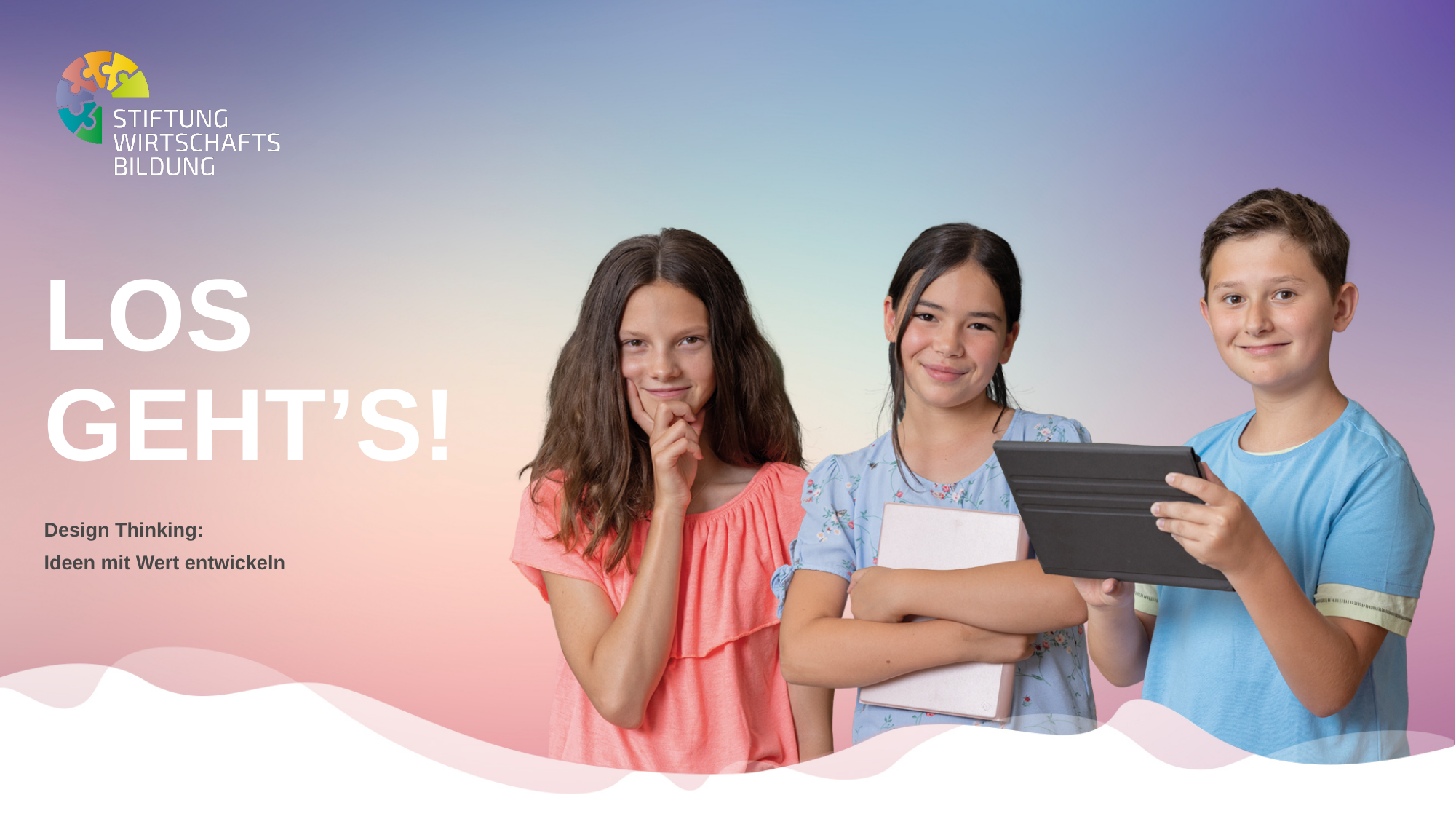

# Los Geht’s!
Design Thinking:
Ideen mit Wert entwickeln